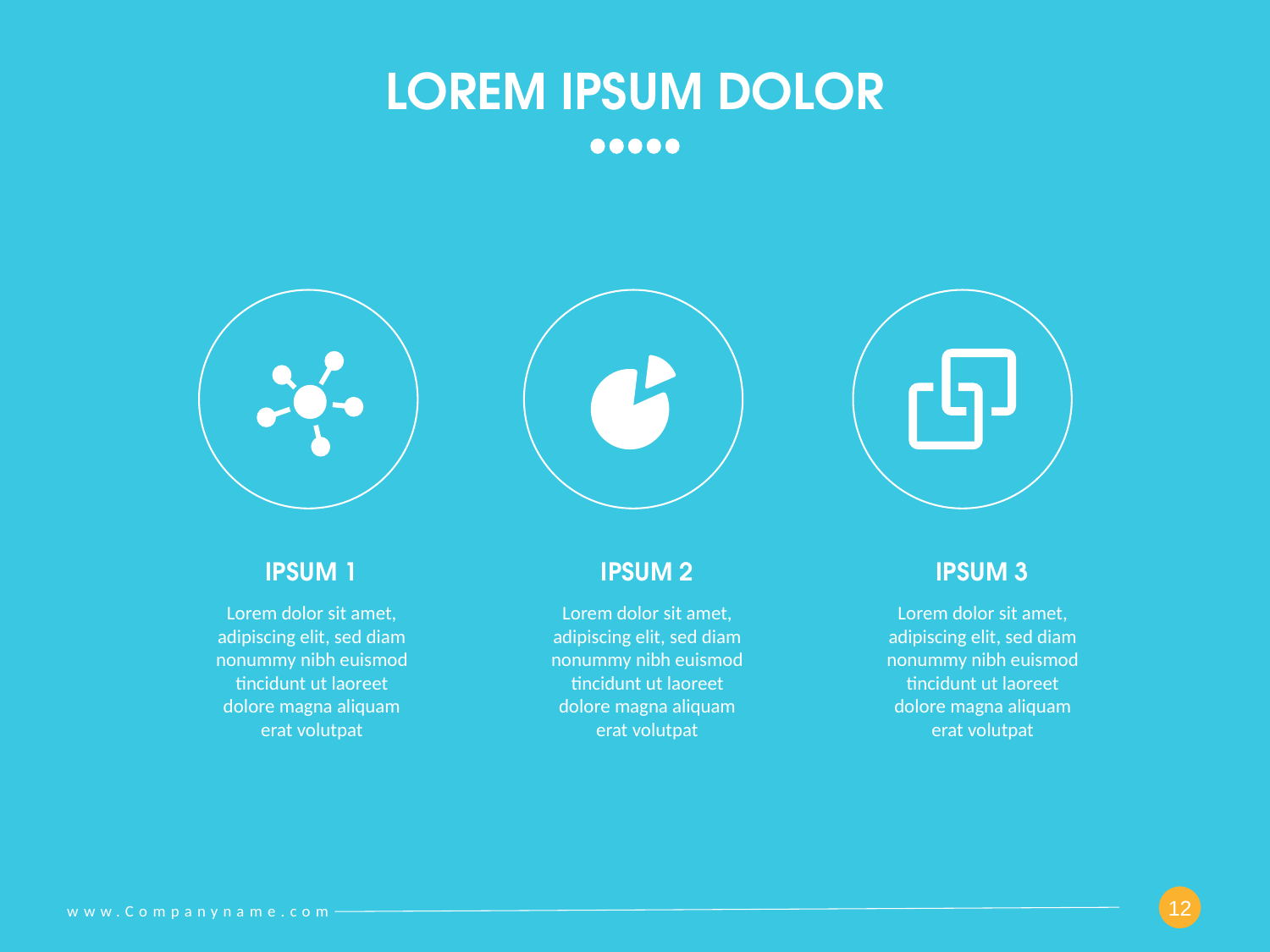

# LOREM IPSUM DOLOR

IPSUM 1
IPSUM 2
IPSUM 3
Lorem dolor sit amet, adipiscing elit, sed diam nonummy nibh euismod tincidunt ut laoreet dolore magna aliquam erat volutpat
Lorem dolor sit amet, adipiscing elit, sed diam nonummy nibh euismod tincidunt ut laoreet dolore magna aliquam erat volutpat
Lorem dolor sit amet, adipiscing elit, sed diam nonummy nibh euismod tincidunt ut laoreet dolore magna aliquam erat volutpat